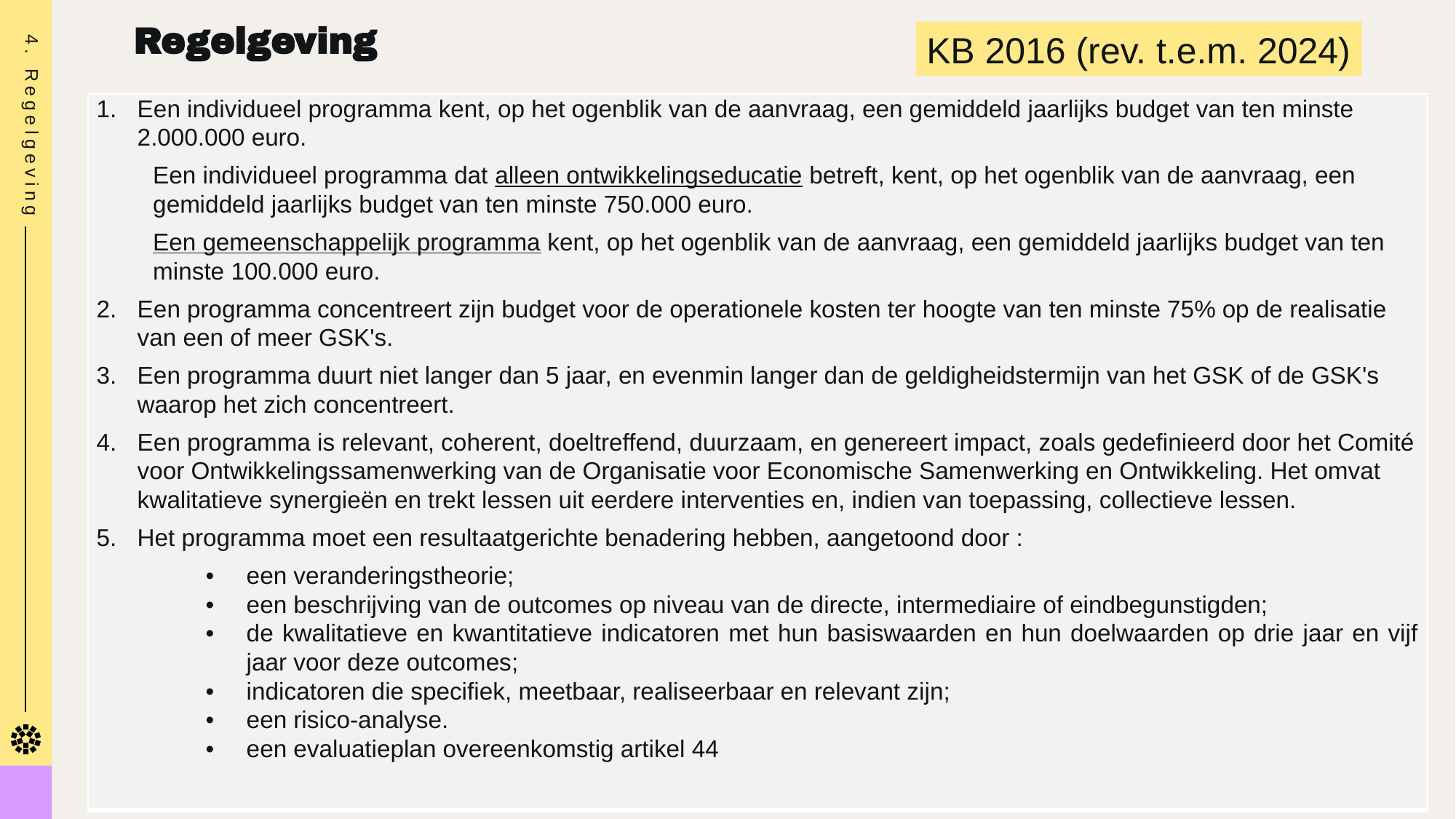

4. Regelgeving
KB 2016 (rev. t.e.m. 2024)
Regelgeving
| Een individueel programma kent, op het ogenblik van de aanvraag, een gemiddeld jaarlijks budget van ten minste 2.000.000 euro. Een individueel programma dat alleen ontwikkelingseducatie betreft, kent, op het ogenblik van de aanvraag, een gemiddeld jaarlijks budget van ten minste 750.000 euro. Een gemeenschappelijk programma kent, op het ogenblik van de aanvraag, een gemiddeld jaarlijks budget van ten minste 100.000 euro. Een programma concentreert zijn budget voor de operationele kosten ter hoogte van ten minste 75% op de realisatie van een of meer GSK's. Een programma duurt niet langer dan 5 jaar, en evenmin langer dan de geldigheidstermijn van het GSK of de GSK's waarop het zich concentreert. Een programma is relevant, coherent, doeltreffend, duurzaam, en genereert impact, zoals gedefinieerd door het Comité voor Ontwikkelingssamenwerking van de Organisatie voor Economische Samenwerking en Ontwikkeling. Het omvat kwalitatieve synergieën en trekt lessen uit eerdere interventies en, indien van toepassing, collectieve lessen. Het programma moet een resultaatgerichte benadering hebben, aangetoond door : een veranderingstheorie; een beschrijving van de outcomes op niveau van de directe, intermediaire of eindbegunstigden; de kwalitatieve en kwantitatieve indicatoren met hun basiswaarden en hun doelwaarden op drie jaar en vijf jaar voor deze outcomes; indicatoren die specifiek, meetbaar, realiseerbaar en relevant zijn; een risico-analyse. een evaluatieplan overeenkomstig artikel 44 |
| --- |